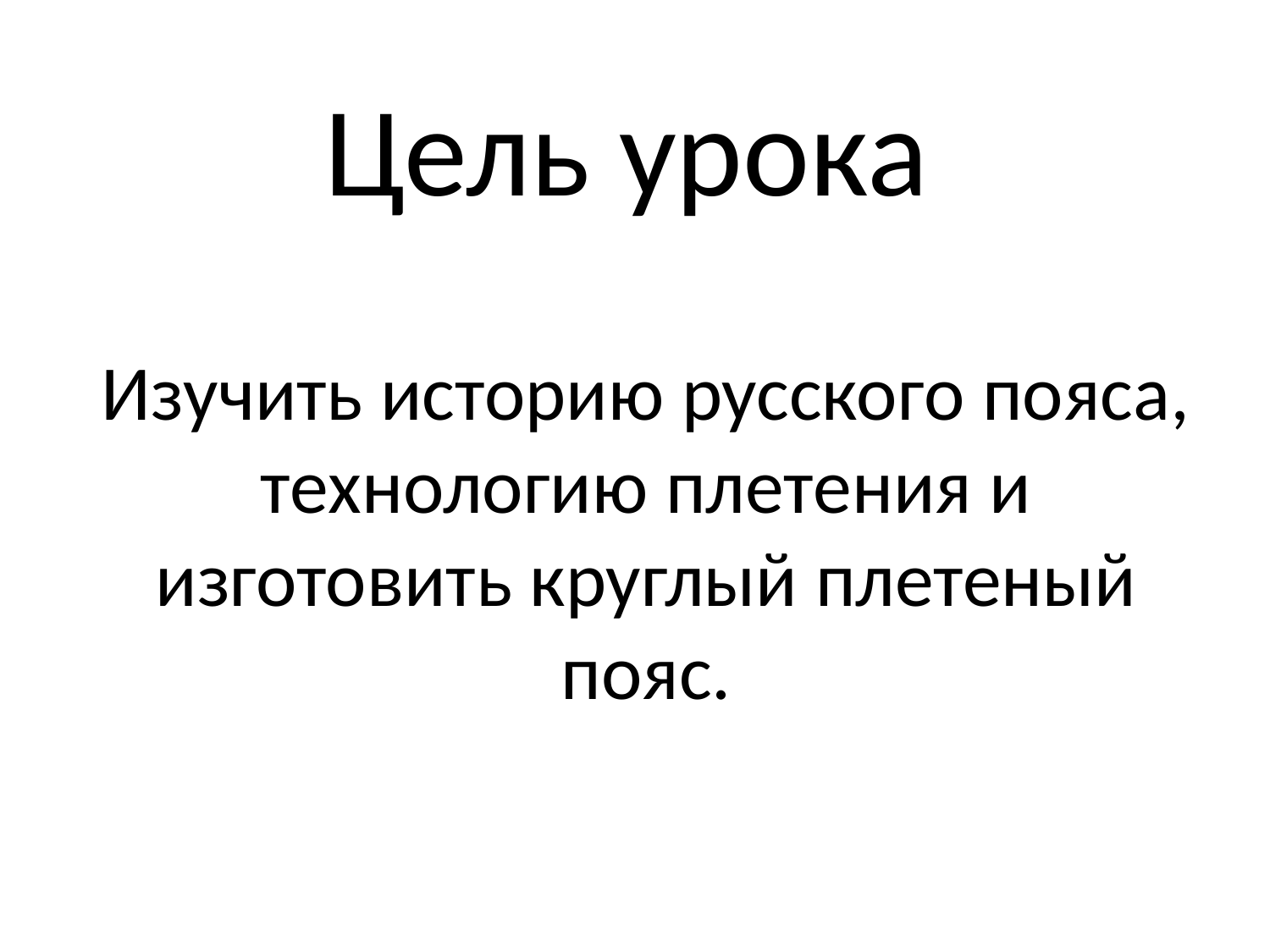

# Цель урока
Изучить историю русского пояса, технологию плетения и изготовить круглый плетеный пояс.